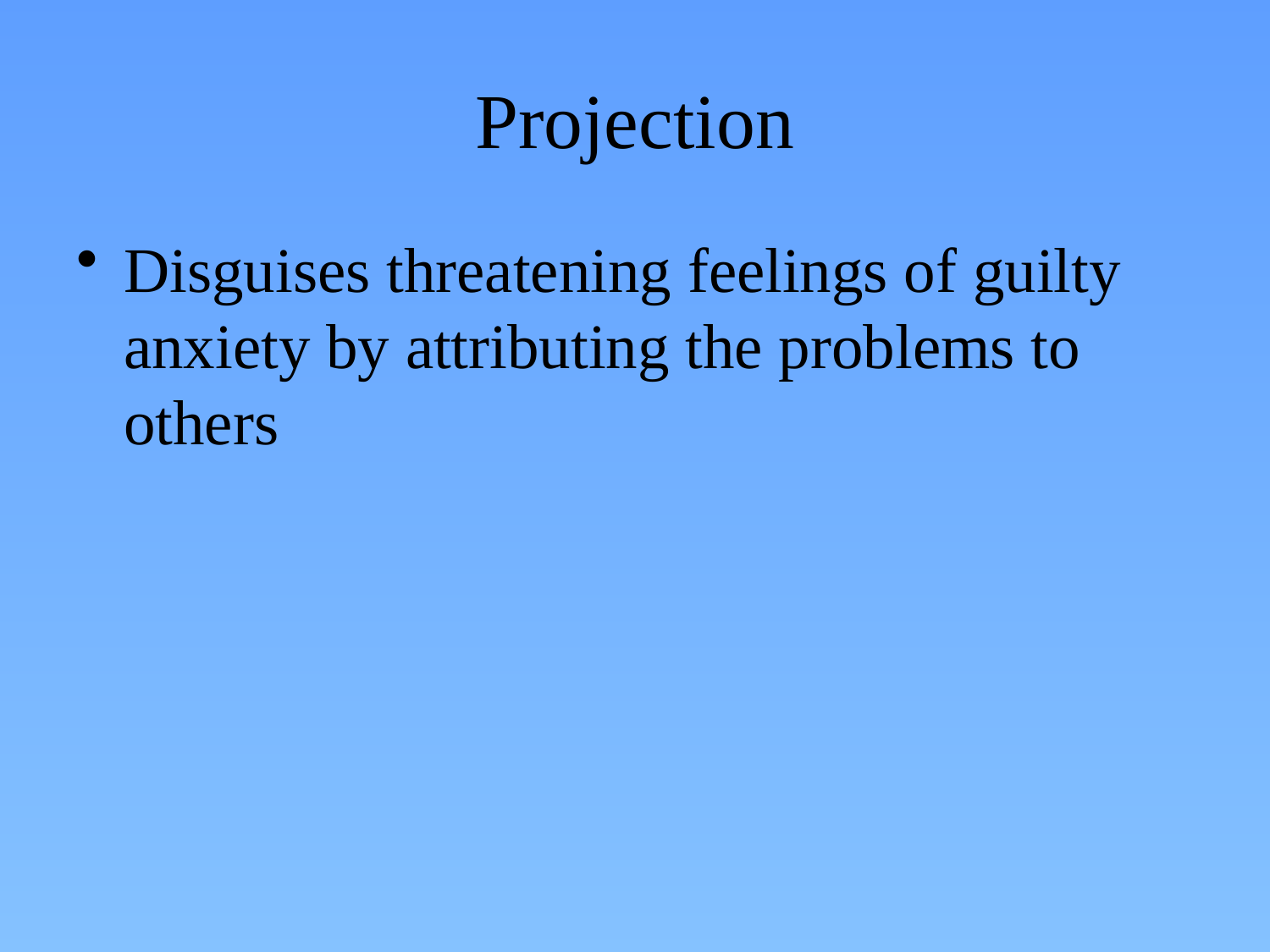

# Projection
Disguises threatening feelings of guilty anxiety by attributing the problems to others